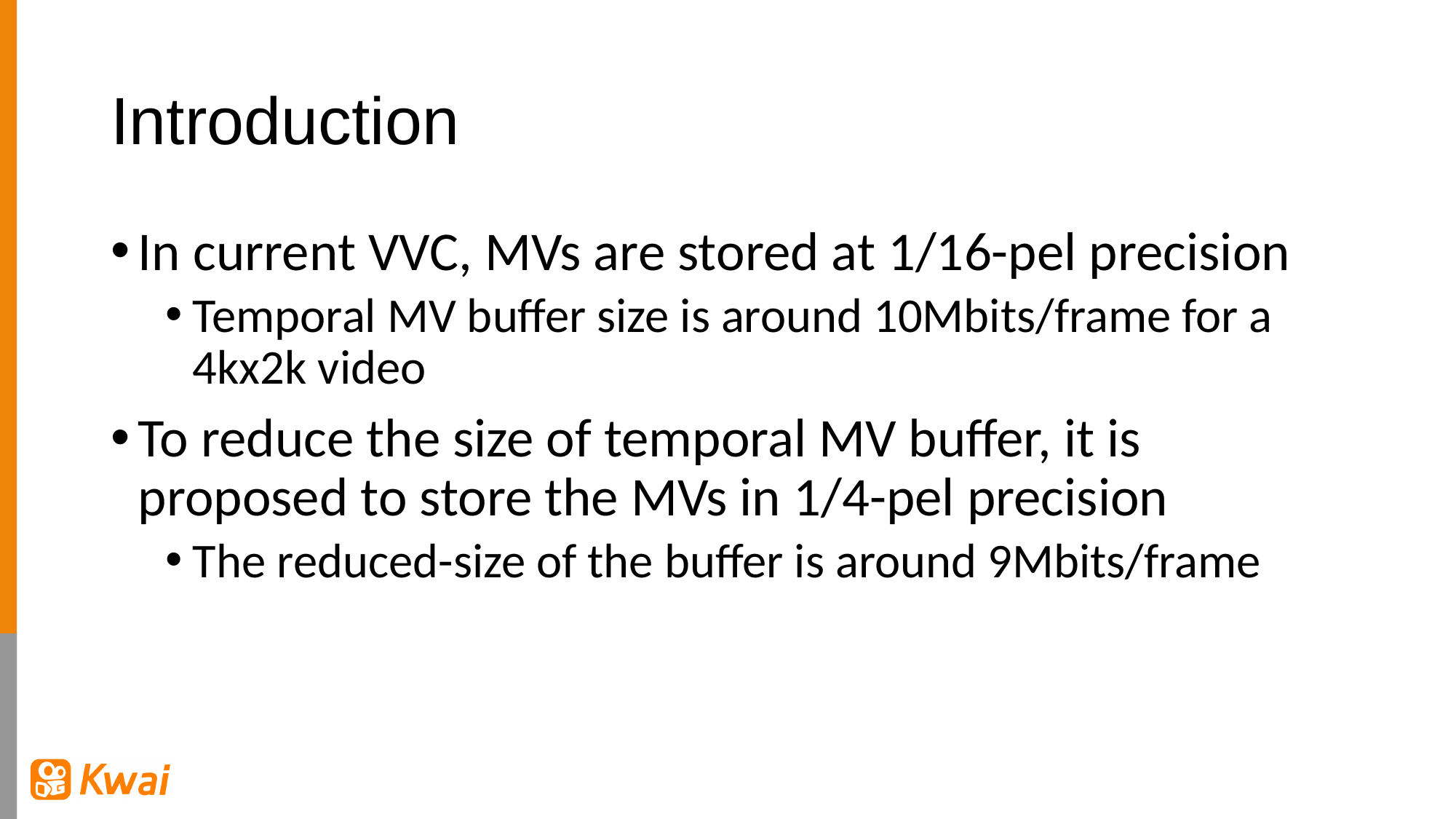

# Introduction
In current VVC, MVs are stored at 1/16-pel precision
Temporal MV buffer size is around 10Mbits/frame for a 4kx2k video
To reduce the size of temporal MV buffer, it is proposed to store the MVs in 1/4-pel precision
The reduced-size of the buffer is around 9Mbits/frame